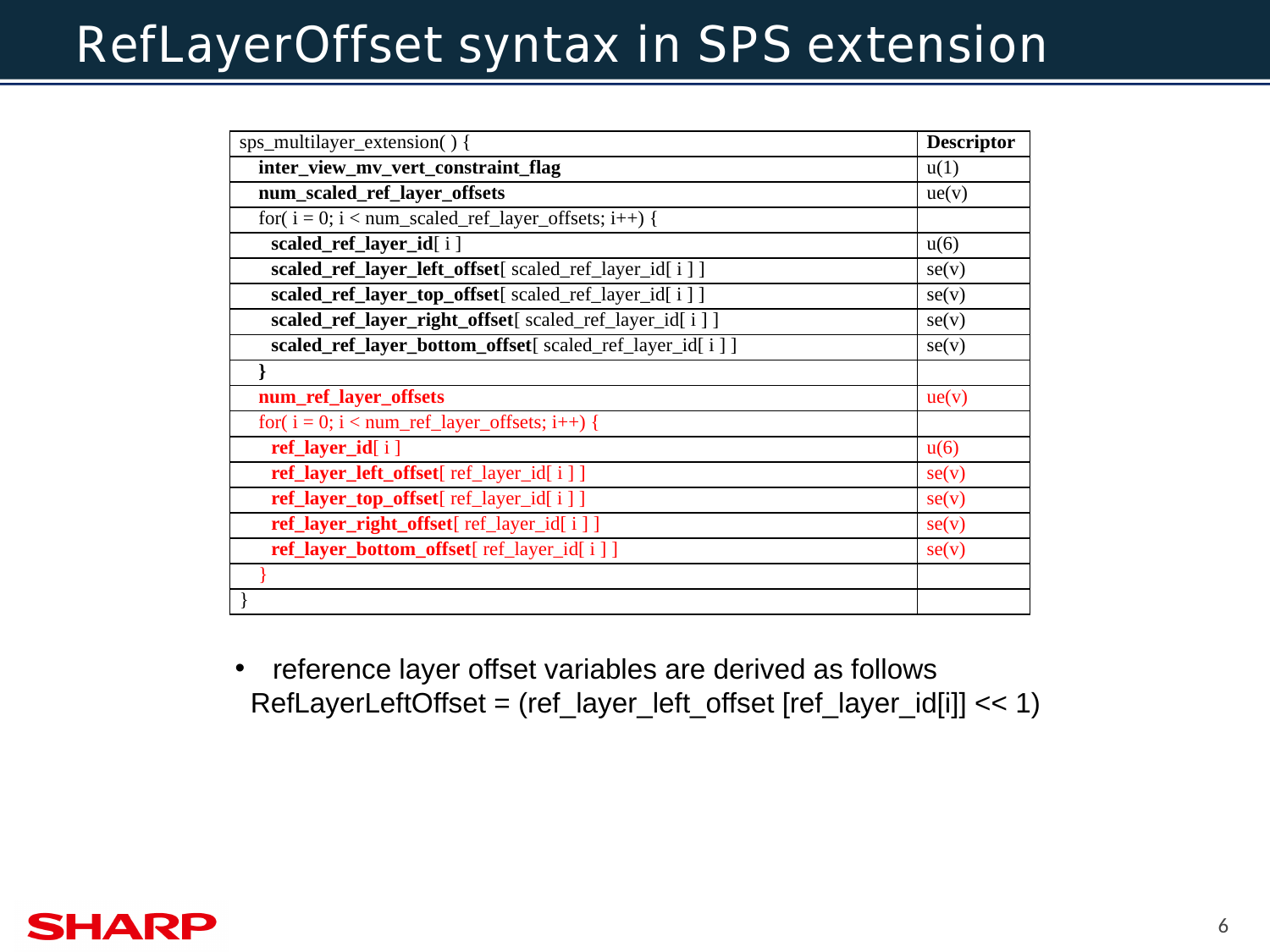

# RefLayerOffset syntax in SPS extension
| sps\_multilayer\_extension( ) { | Descriptor |
| --- | --- |
| inter\_view\_mv\_vert\_constraint\_flag | u(1) |
| num\_scaled\_ref\_layer\_offsets | ue(v) |
| for( i = 0; i < num\_scaled\_ref\_layer\_offsets; i++) { |  |
| scaled\_ref\_layer\_id[ i ] | u(6) |
| scaled\_ref\_layer\_left\_offset[ scaled\_ref\_layer\_id[ i ] ] | se(v) |
| scaled\_ref\_layer\_top\_offset[ scaled\_ref\_layer\_id[ i ] ] | se(v) |
| scaled\_ref\_layer\_right\_offset[ scaled\_ref\_layer\_id[ i ] ] | se(v) |
| scaled\_ref\_layer\_bottom\_offset[ scaled\_ref\_layer\_id[ i ] ] | se(v) |
| } |  |
| num\_ref\_layer\_offsets | ue(v) |
| for( i = 0; i < num\_ref\_layer\_offsets; i++) { |  |
| ref\_layer\_id[ i ] | u(6) |
| ref\_layer\_left\_offset[ ref\_layer\_id[ i ] ] | se(v) |
| ref\_layer\_top\_offset[ ref\_layer\_id[ i ] ] | se(v) |
| ref\_layer\_right\_offset[ ref\_layer\_id[ i ] ] | se(v) |
| ref\_layer\_bottom\_offset[ ref\_layer\_id[ i ] ] | se(v) |
| } |  |
| } |  |
 reference layer offset variables are derived as follows
  RefLayerLeftOffset = (ref_layer_left_offset [ref_layer_id[i]] << 1)
6